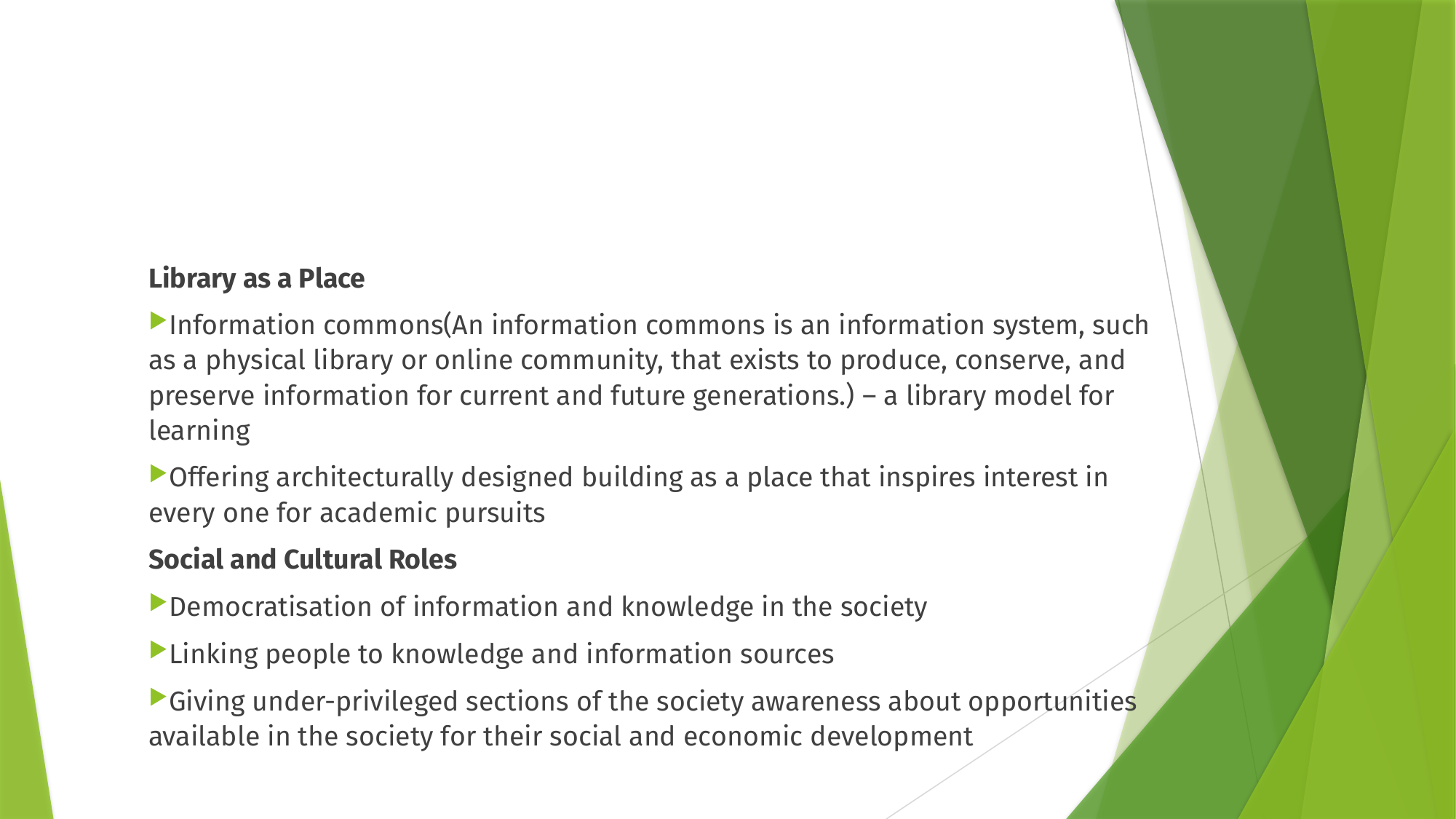

Library as a Place
Information commons(An information commons is an information system, such as a physical library or online community, that exists to produce, conserve, and preserve information for current and future generations.) – a library model for learning
Offering architecturally designed building as a place that inspires interest in every one for academic pursuits
Social and Cultural Roles
Democratisation of information and knowledge in the society
Linking people to knowledge and information sources
Giving under-privileged sections of the society awareness about opportunities available in the society for their social and economic development